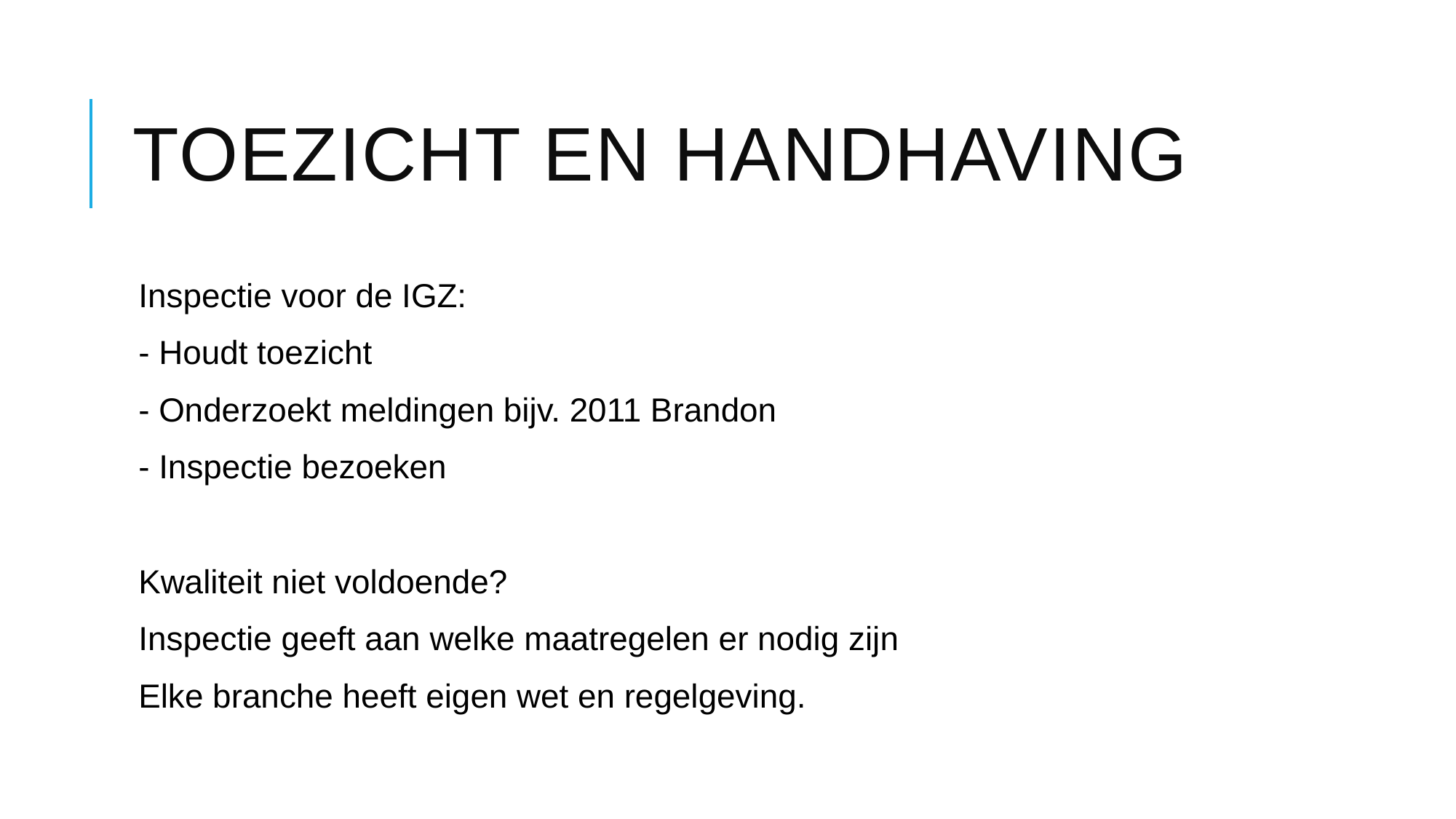

# Toezicht en handhaving
Inspectie voor de IGZ:
- Houdt toezicht
- Onderzoekt meldingen bijv. 2011 Brandon
- Inspectie bezoeken

Kwaliteit niet voldoende?
Inspectie geeft aan welke maatregelen er nodig zijn
Elke branche heeft eigen wet en regelgeving.